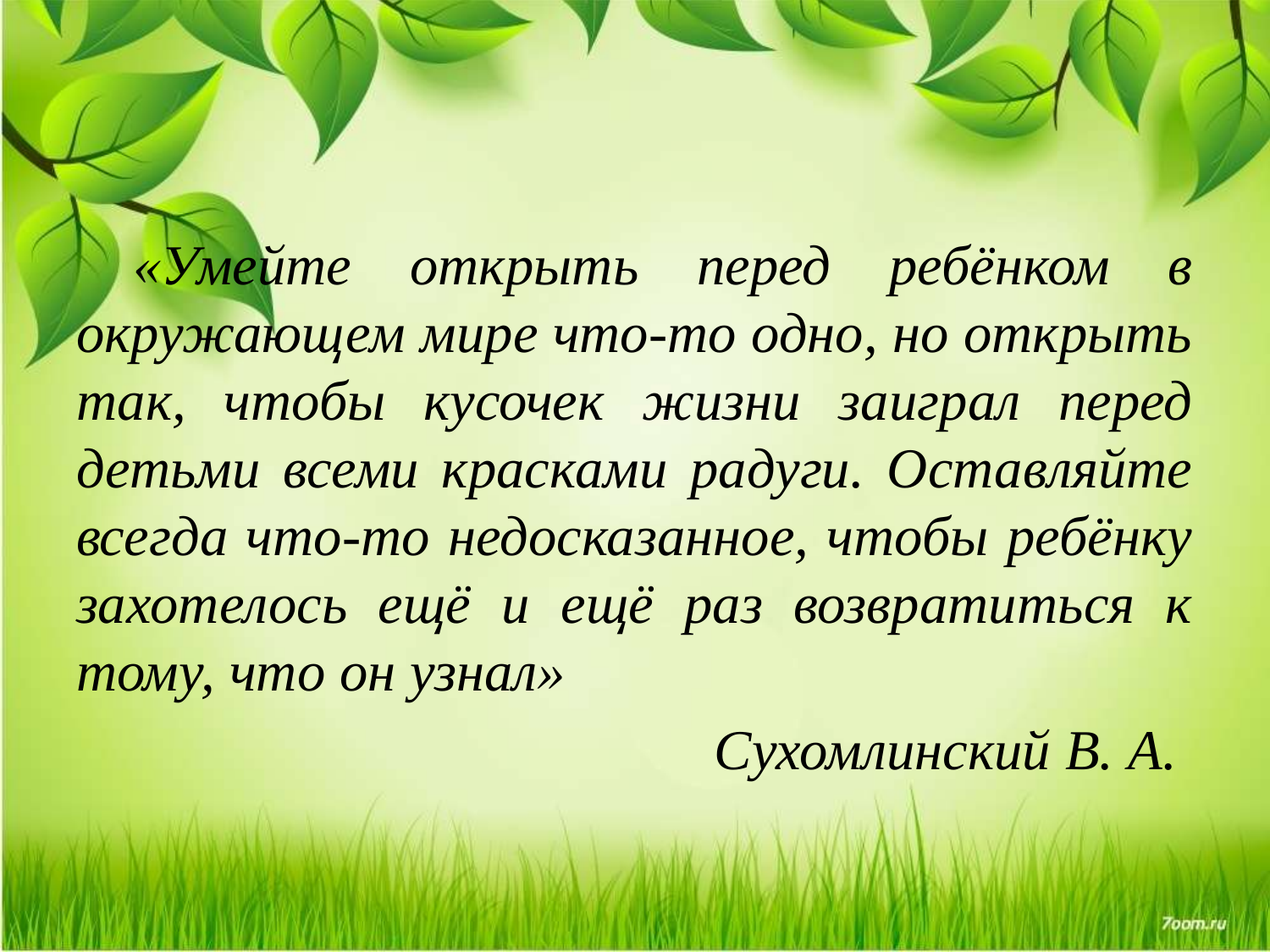

#
 «Умейте открыть перед ребёнком в окружающем мире что-то одно, но открыть так, чтобы кусочек жизни заиграл перед детьми всеми красками радуги. Оставляйте всегда что-то недосказанное, чтобы ребёнку захотелось ещё и ещё раз возвратиться к тому, что он узнал»
                                             Сухомлинский В. А.